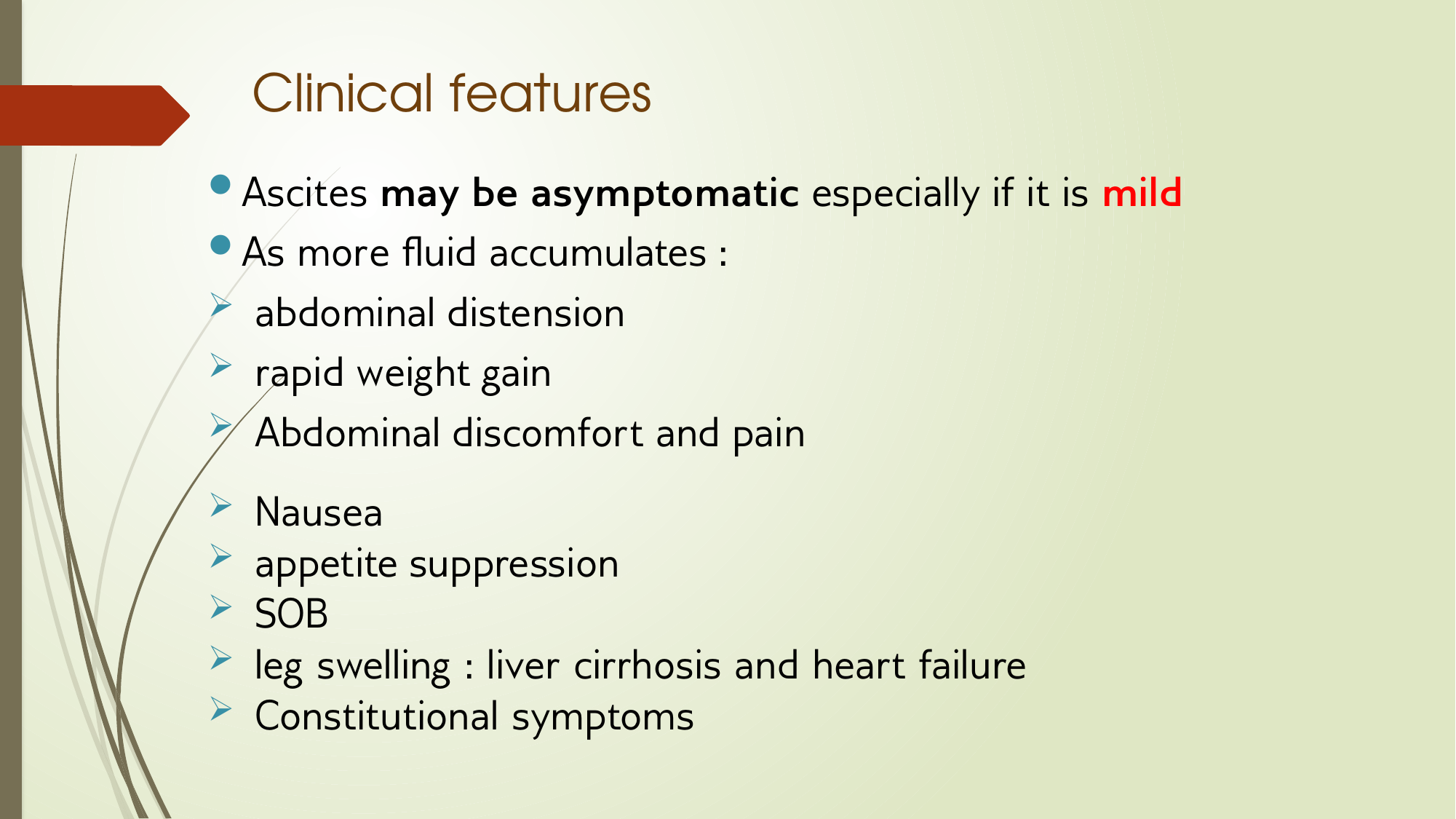

# Clinical features
Ascites may be asymptomatic especially if it is mild
As more fluid accumulates :
abdominal distension
rapid weight gain
Abdominal discomfort and pain

Nausea
appetite suppression
SOB
leg swelling : liver cirrhosis and heart failure
Constitutional symptoms